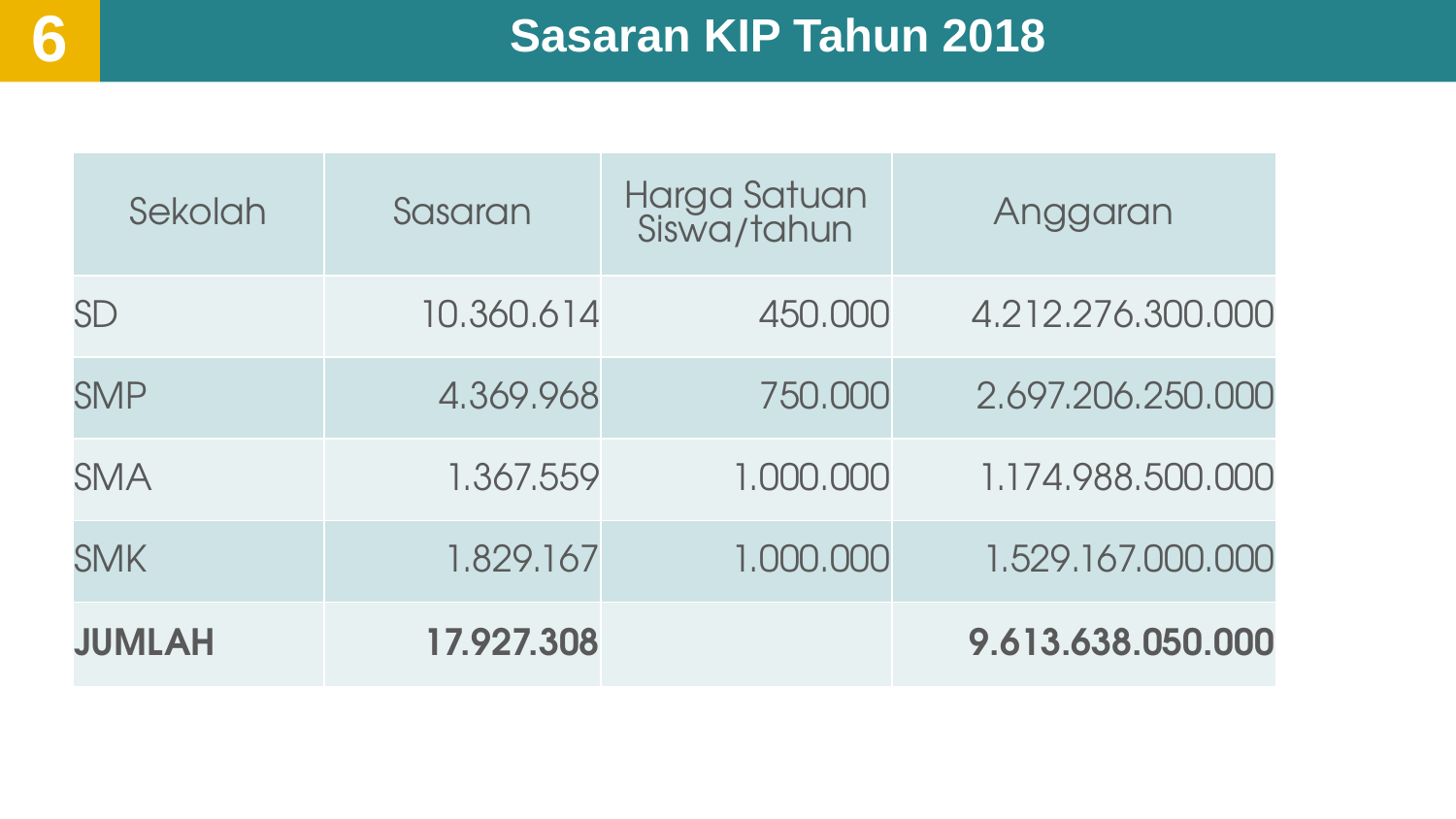

6
# Sasaran KIP Tahun 2018
| Sekolah | Sasaran | Harga Satuan Siswa/tahun | Anggaran |
| --- | --- | --- | --- |
| SD | 10.360.614 | 450.000 | 4.212.276.300.000 |
| SMP | 4.369.968 | 750.000 | 2.697.206.250.000 |
| SMA | 1.367.559 | 1.000.000 | 1.174.988.500.000 |
| SMK | 1.829.167 | 1.000.000 | 1.529.167.000.000 |
| JUMLAH | 17.927.308 |  | 9.613.638.050.000 |